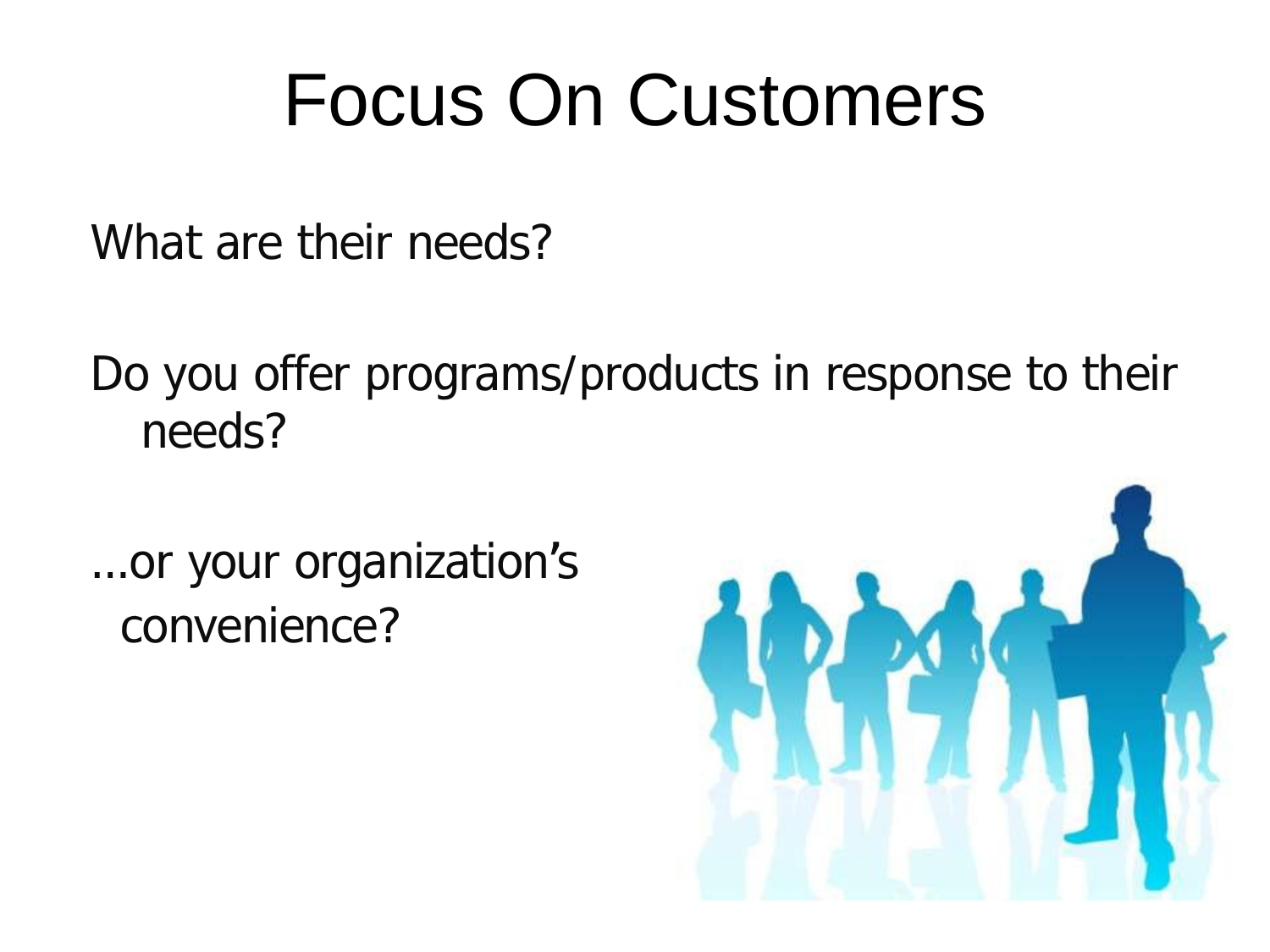

# Focus On Customers
What are their needs?

Do you offer programs/products in response to their  needs?

…or your organization’s  convenience?